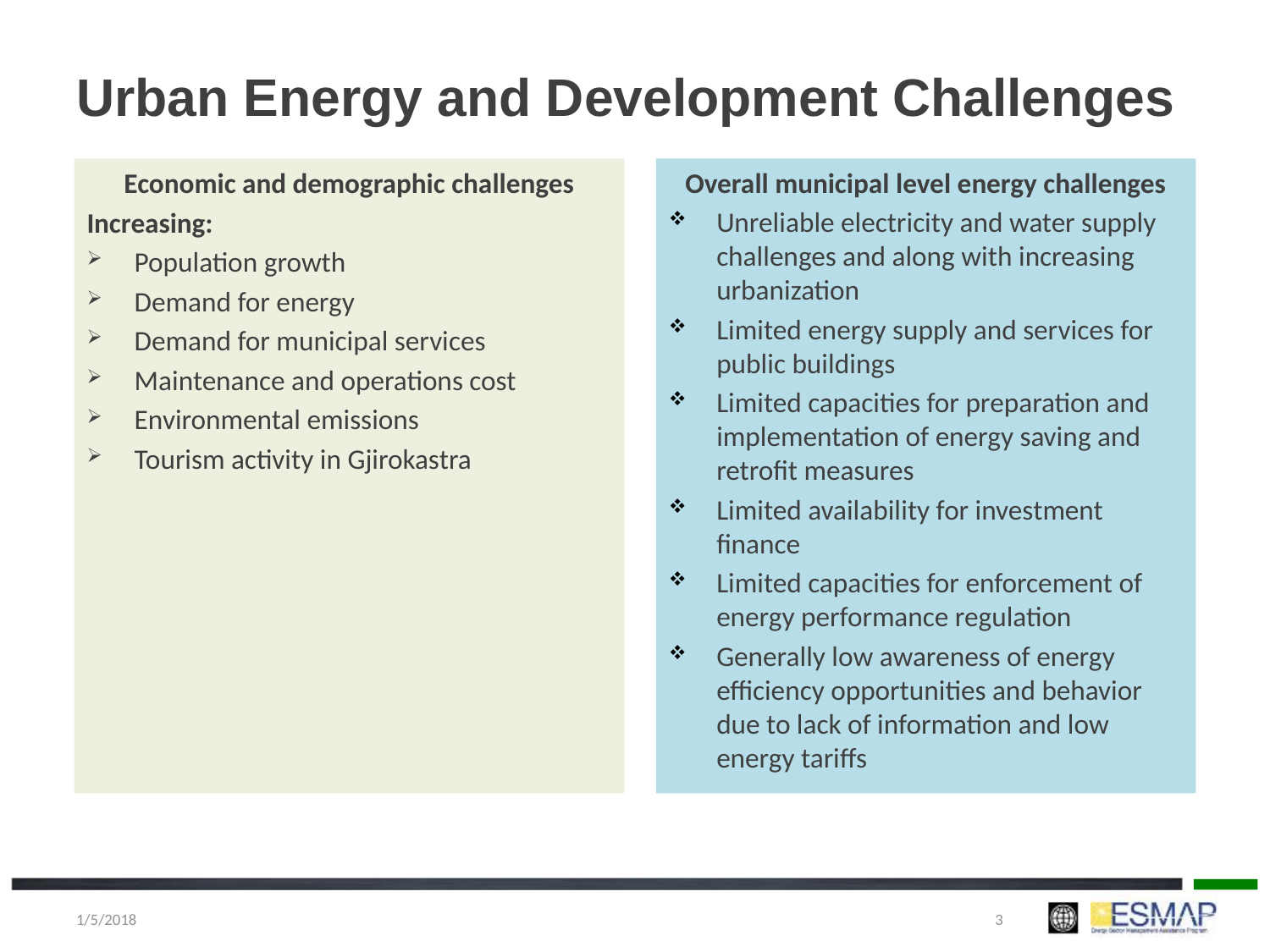

# Urban Energy and Development Challenges
Economic and demographic challenges
Increasing:
Population growth
Demand for energy
Demand for municipal services
Maintenance and operations cost
Environmental emissions
Tourism activity in Gjirokastra

Overall municipal level energy challenges
Unreliable electricity and water supply challenges and along with increasing urbanization
Limited energy supply and services for public buildings
Limited capacities for preparation and implementation of energy saving and retrofit measures
Limited availability for investment finance
Limited capacities for enforcement of energy performance regulation
Generally low awareness of energy efficiency opportunities and behavior due to lack of information and low energy tariffs
1/5/2018
3